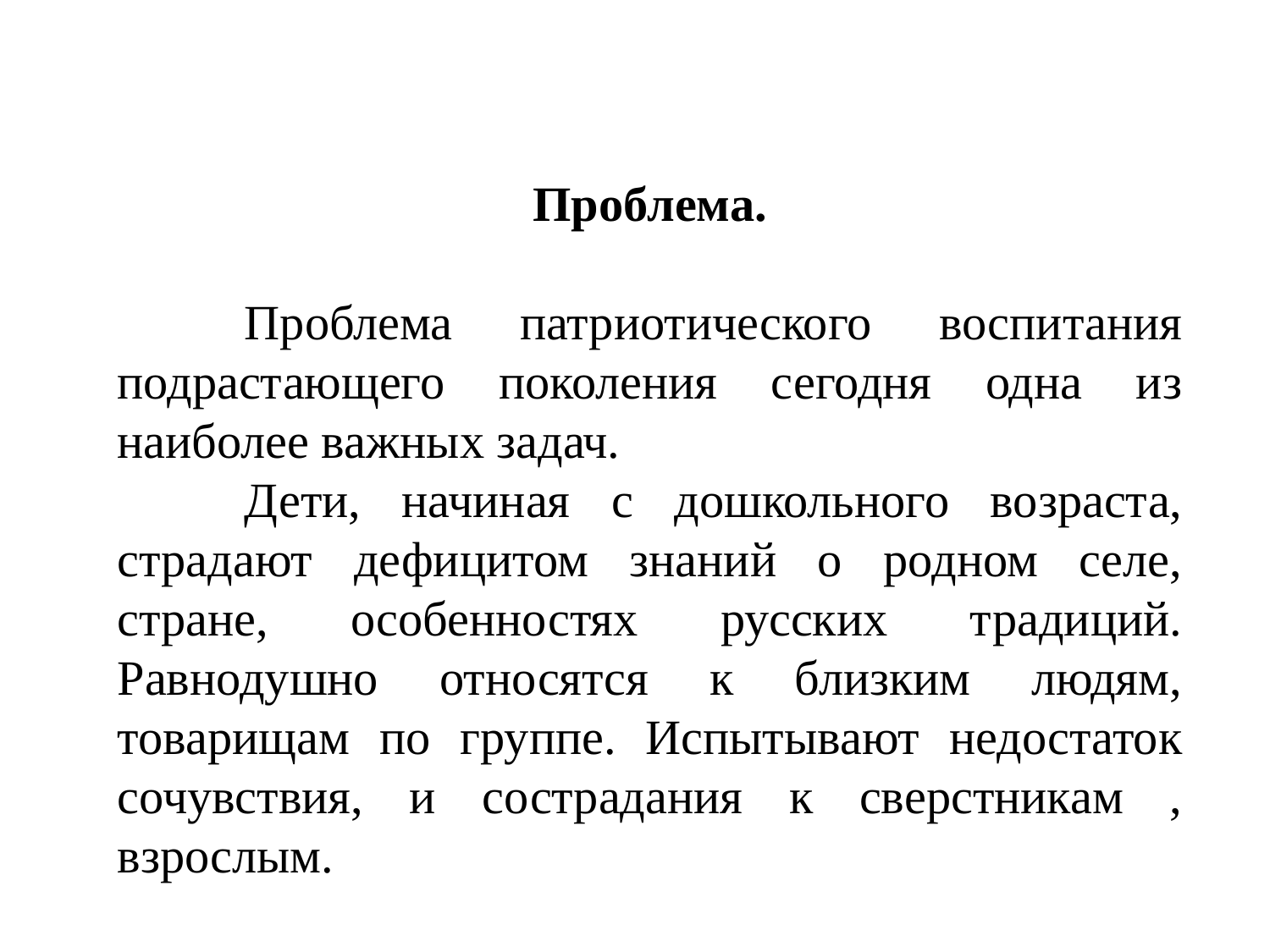

Проблема.

	Проблема патриотического воспитания подрастающего поколения сегодня одна из наиболее важных задач.
	Дети, начиная с дошкольного возраста, страдают дефицитом знаний о родном селе, стране, особенностях русских традиций. Равнодушно относятся к близким людям, товарищам по группе. Испытывают недостаток сочувствия, и сострадания к сверстникам , взрослым.